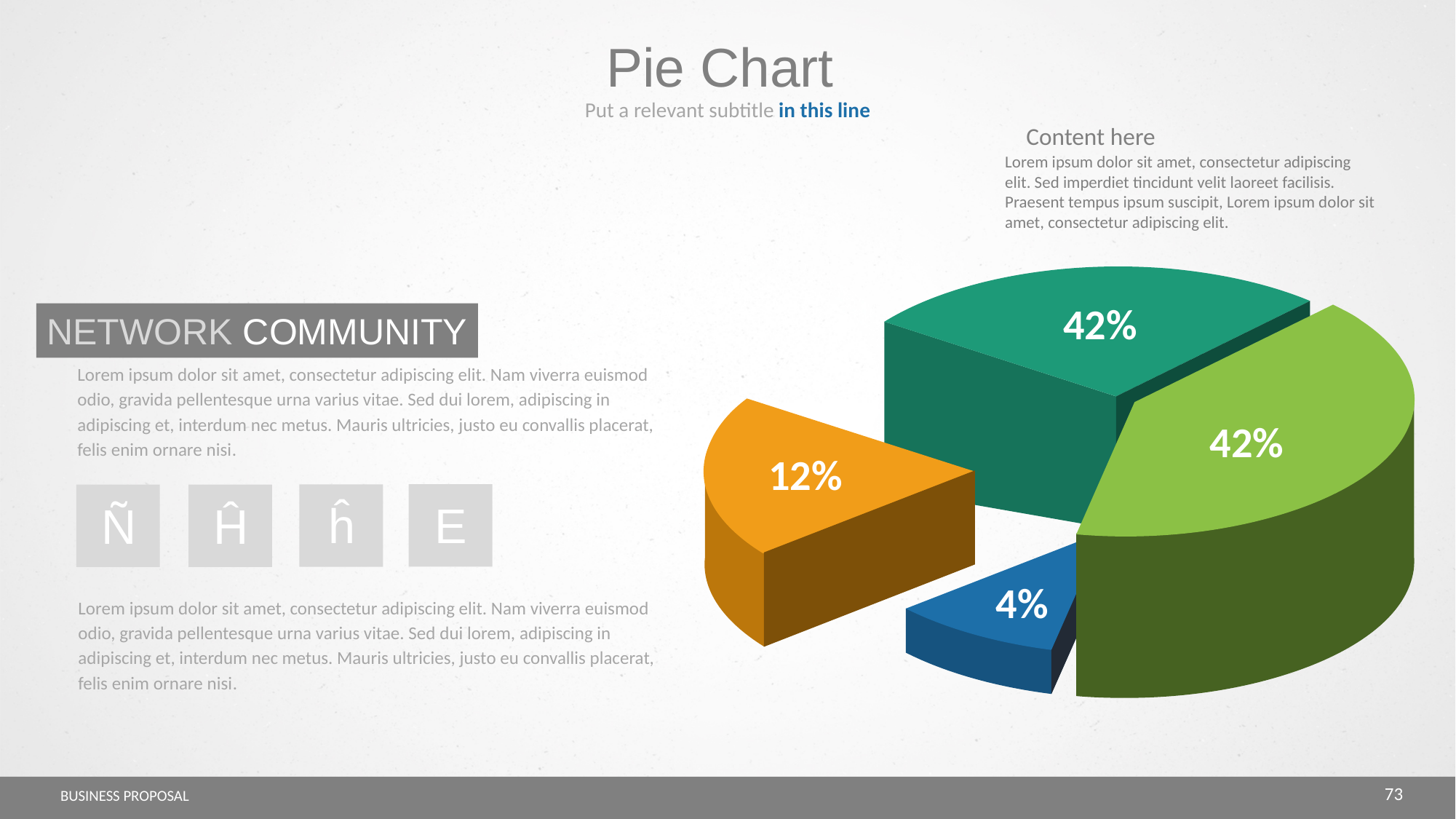

Pie Chart
Put a relevant subtitle in this line
Content here
Lorem ipsum dolor sit amet, consectetur adipiscing elit. Sed imperdiet tincidunt velit laoreet facilisis. Praesent tempus ipsum suscipit, Lorem ipsum dolor sit amet, consectetur adipiscing elit.

42%
42%
12%
4%
NETWORK COMMUNITY
Lorem ipsum dolor sit amet, consectetur adipiscing elit. Nam viverra euismod odio, gravida pellentesque urna varius vitae. Sed dui lorem, adipiscing in adipiscing et, interdum nec metus. Mauris ultricies, justo eu convallis placerat, felis enim ornare nisi.
E
ĥ
Ñ
Ĥ

Lorem ipsum dolor sit amet, consectetur adipiscing elit. Nam viverra euismod odio, gravida pellentesque urna varius vitae. Sed dui lorem, adipiscing in adipiscing et, interdum nec metus. Mauris ultricies, justo eu convallis placerat, felis enim ornare nisi.

73
BUSINESS PROPOSAL